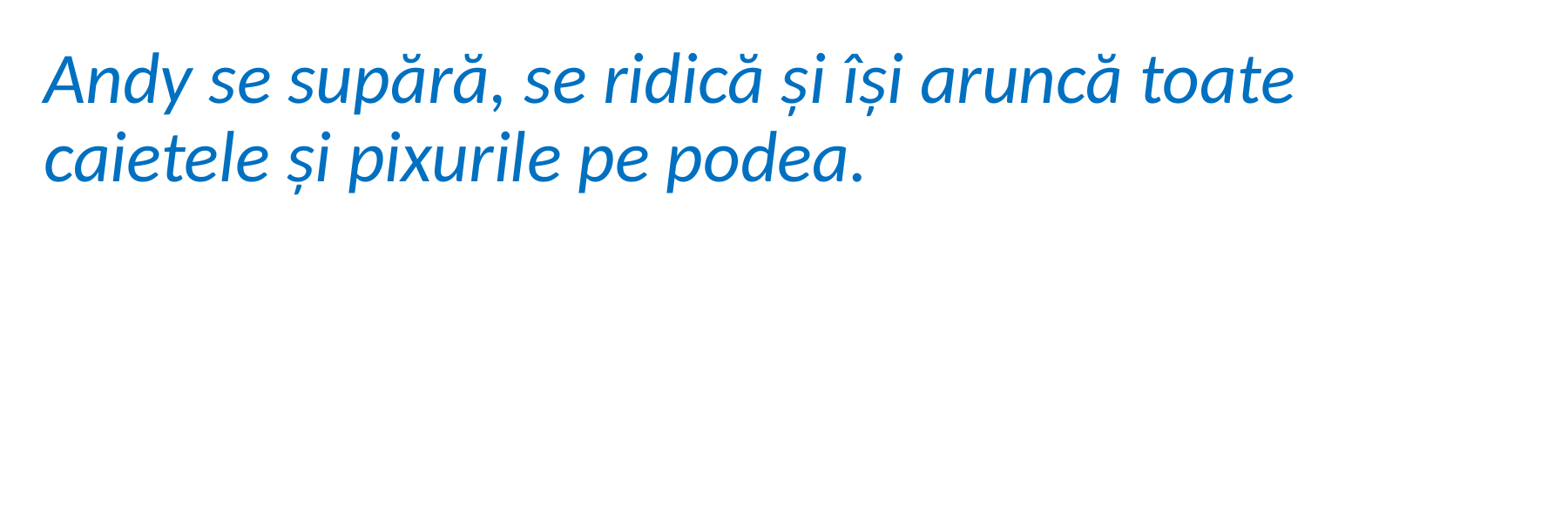

Andy se supără, se ridică și își aruncă toate caietele și pixurile pe podea.